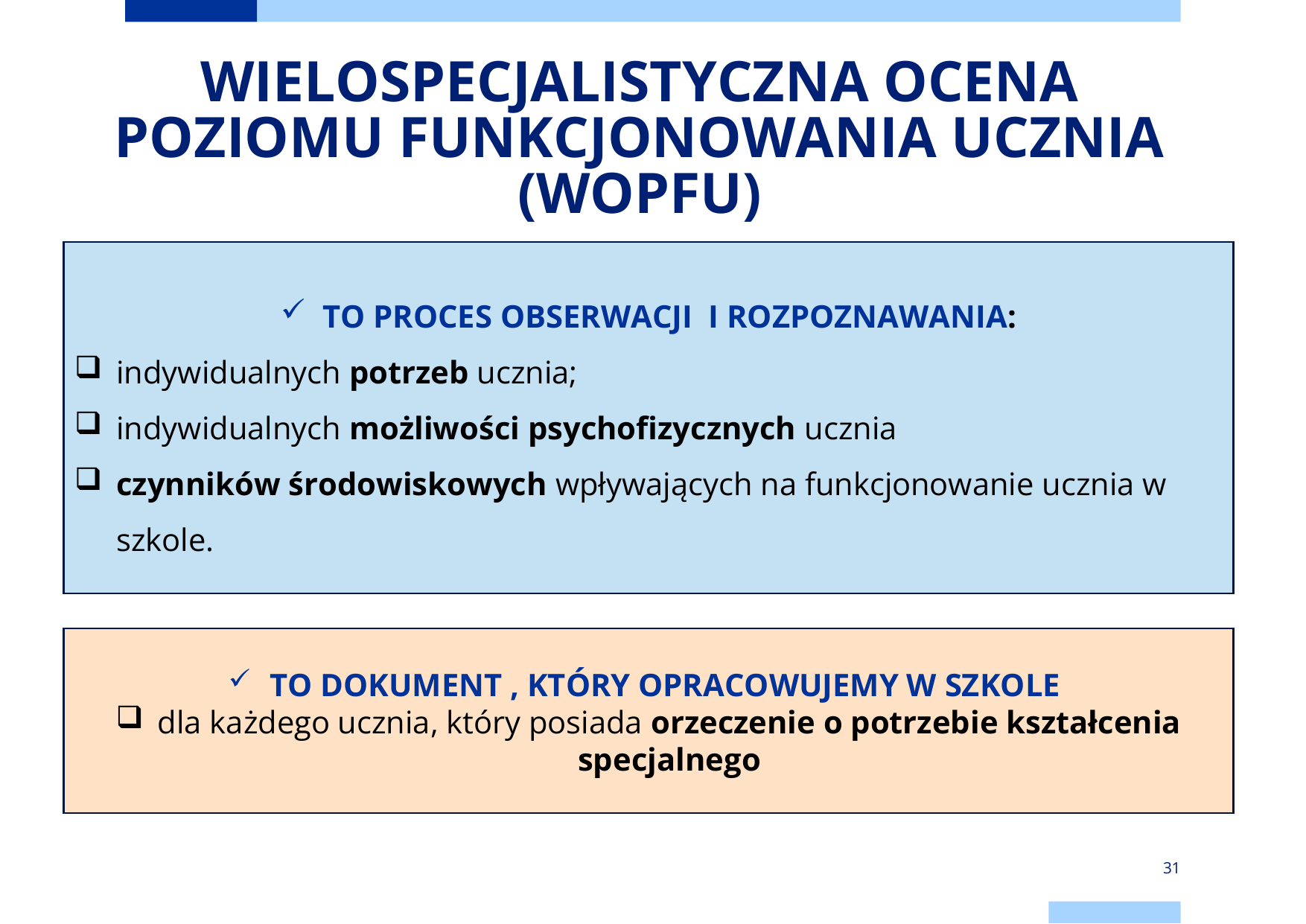

# WIELOSPECJALISTYCZNA OCENA POZIOMU FUNKCJONOWANIA UCZNIA (WOPFU)
TO PROCES OBSERWACJI  I ROZPOZNAWANIA:
indywidualnych potrzeb ucznia;
indywidualnych możliwości psychofizycznych ucznia
czynników środowiskowych wpływających na funkcjonowanie ucznia w szkole.
 TO DOKUMENT , KTÓRY OPRACOWUJEMY W SZKOLE
dla każdego ucznia, który posiada orzeczenie o potrzebie kształcenia specjalnego
31